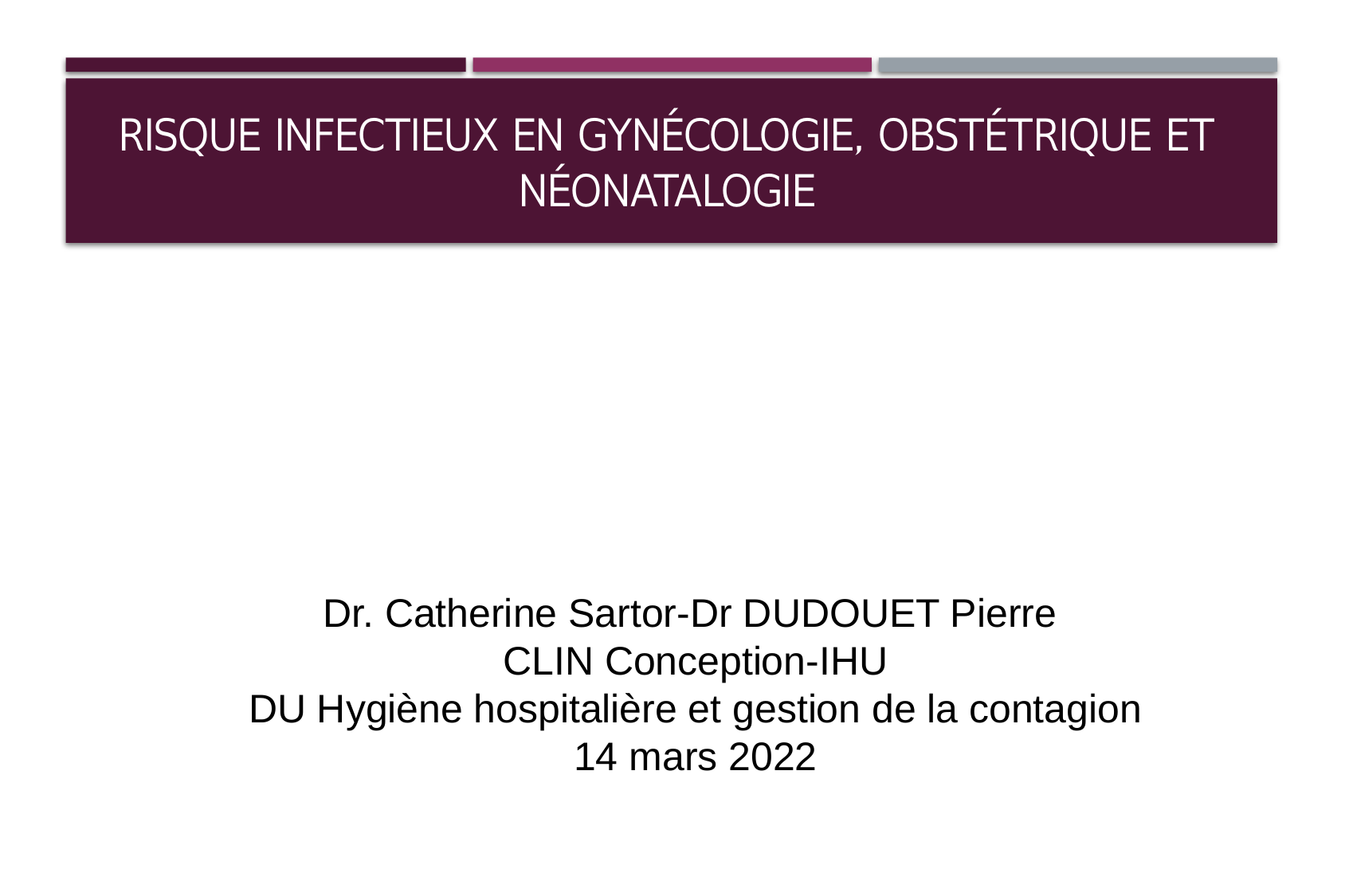

# Risque infectieux en Gynécologie, Obstétrique et Néonatalogie
Dr. Catherine Sartor-Dr DUDOUET Pierre
CLIN Conception-IHU
DU Hygiène hospitalière et gestion de la contagion
14 mars 2022